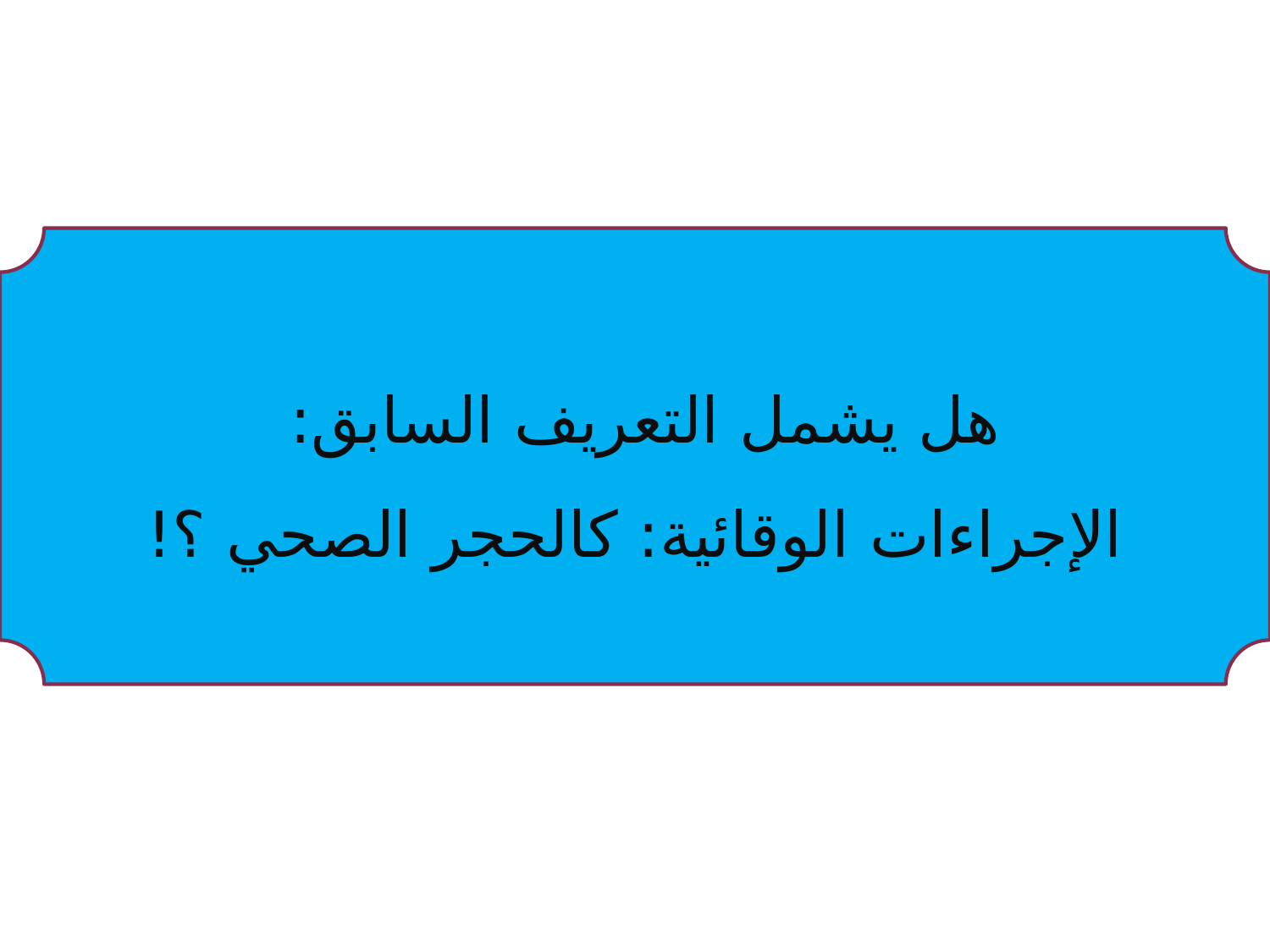

هل يشمل التعريف السابق:
الإجراءات الوقائية: كالحجر الصحي ؟!